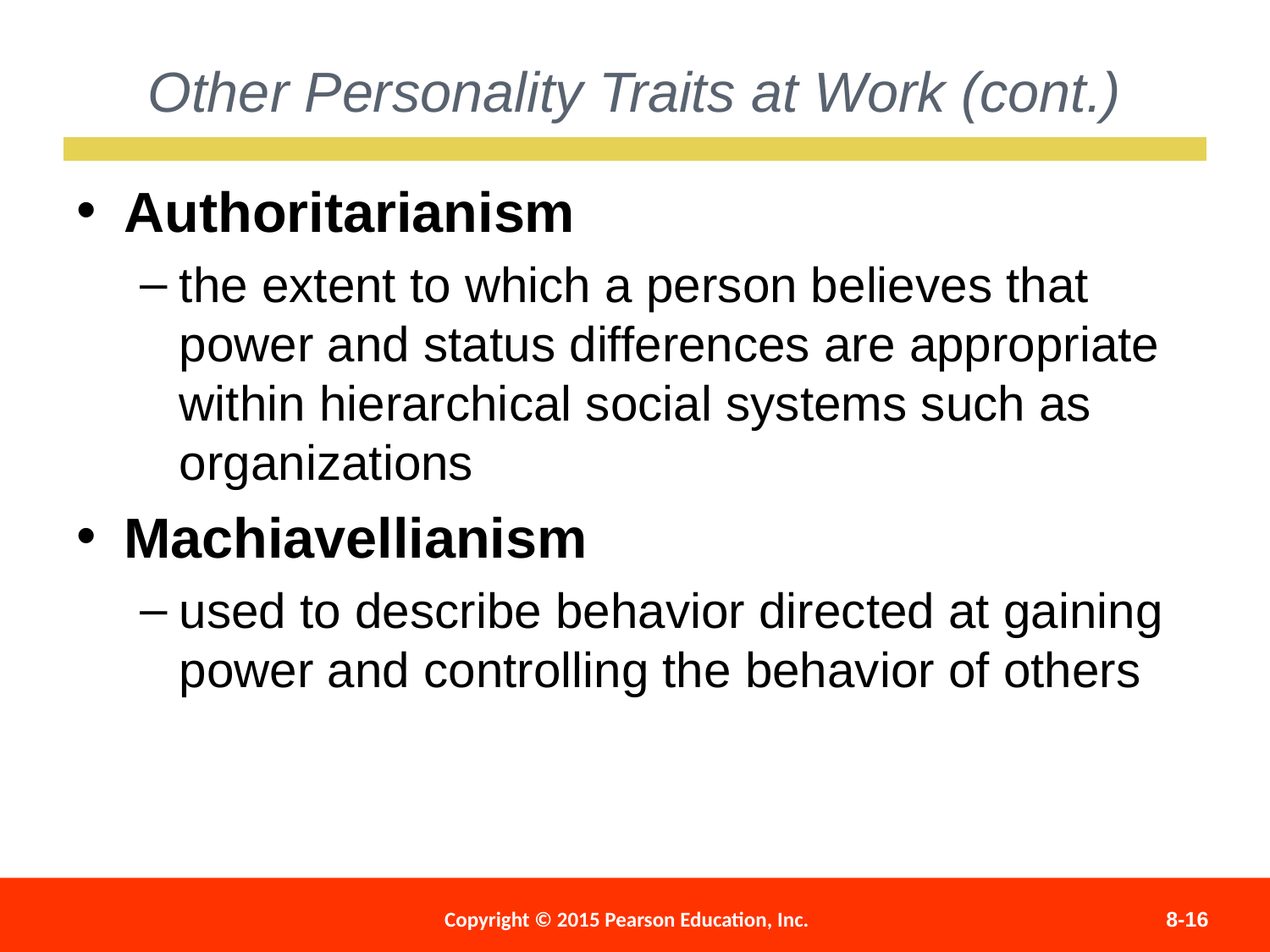

Other Personality Traits at Work (cont.)
Authoritarianism
the extent to which a person believes that power and status differences are appropriate within hierarchical social systems such as organizations
Machiavellianism
used to describe behavior directed at gaining power and controlling the behavior of others